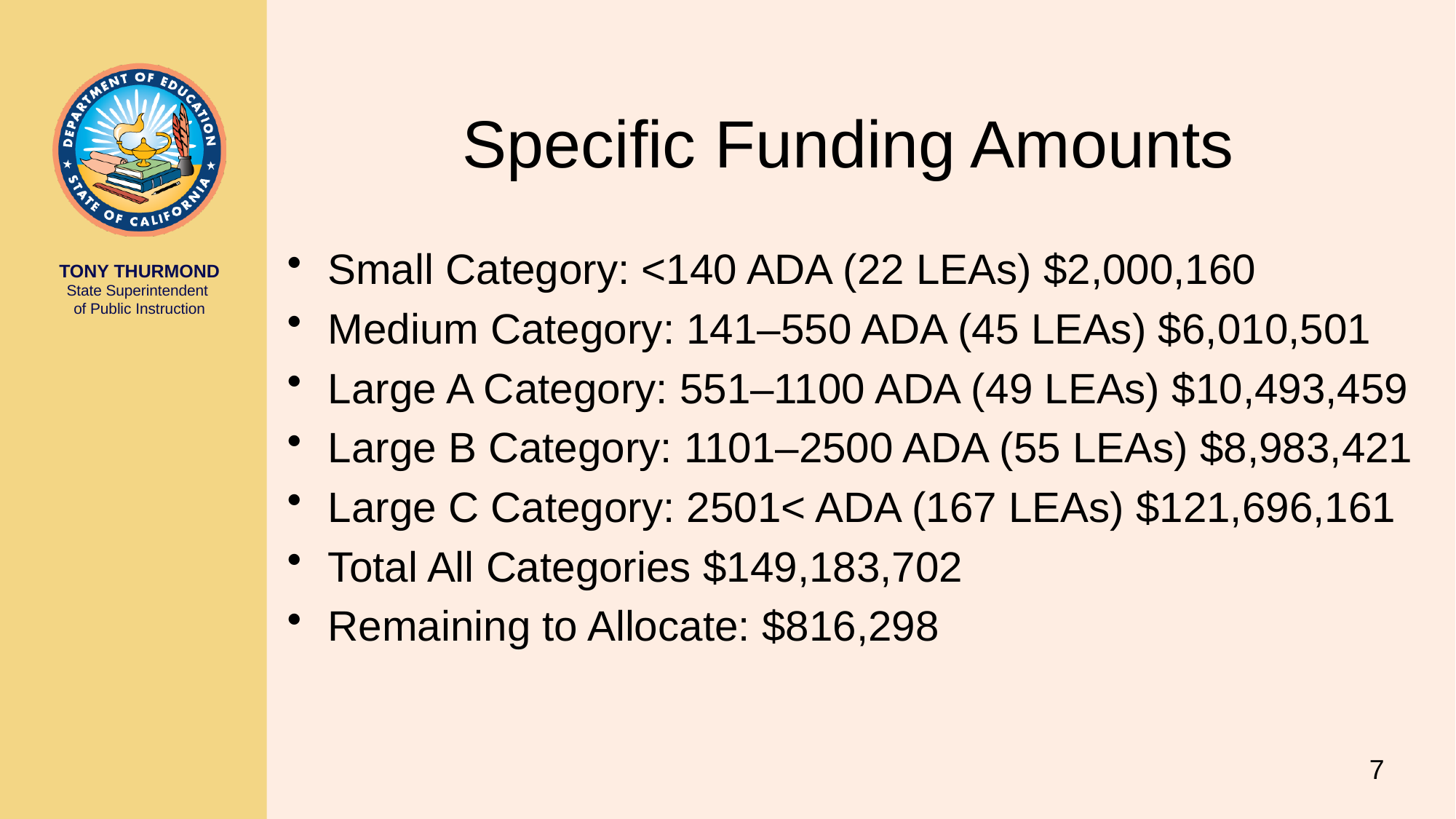

# Specific Funding Amounts
Small Category: <140 ADA (22 LEAs) $2,000,160
Medium Category: 141–550 ADA (45 LEAs) $6,010,501
Large A Category: 551–1100 ADA (49 LEAs) $10,493,459
Large B Category: 1101–2500 ADA (55 LEAs) $8,983,421
Large C Category: 2501< ADA (167 LEAs) $121,696,161
Total All Categories $149,183,702
Remaining to Allocate: $816,298
7